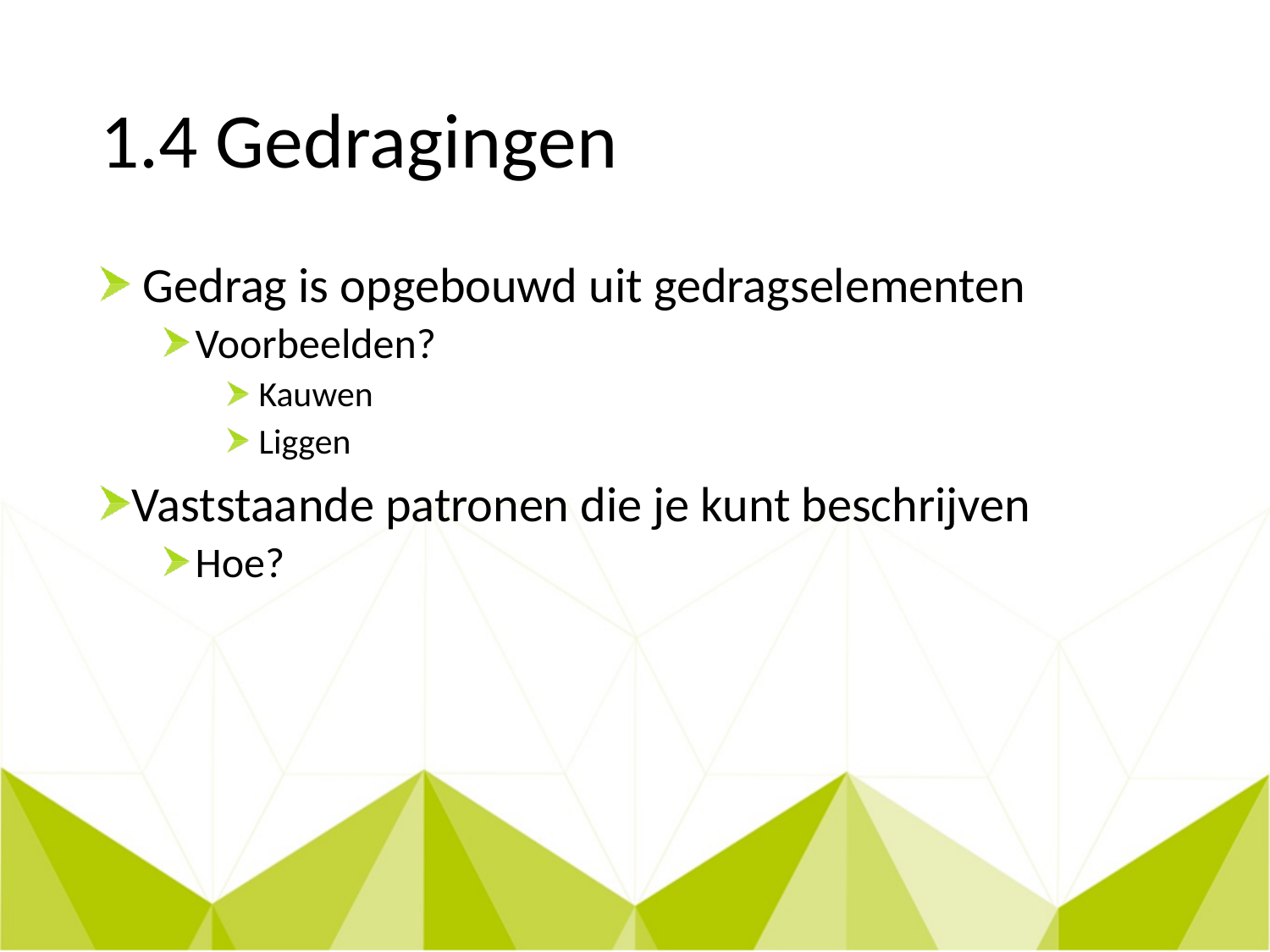

# 1.4 Gedragingen
 Gedrag is opgebouwd uit gedragselementen
Voorbeelden?
Kauwen
Liggen
Vaststaande patronen die je kunt beschrijven
Hoe?